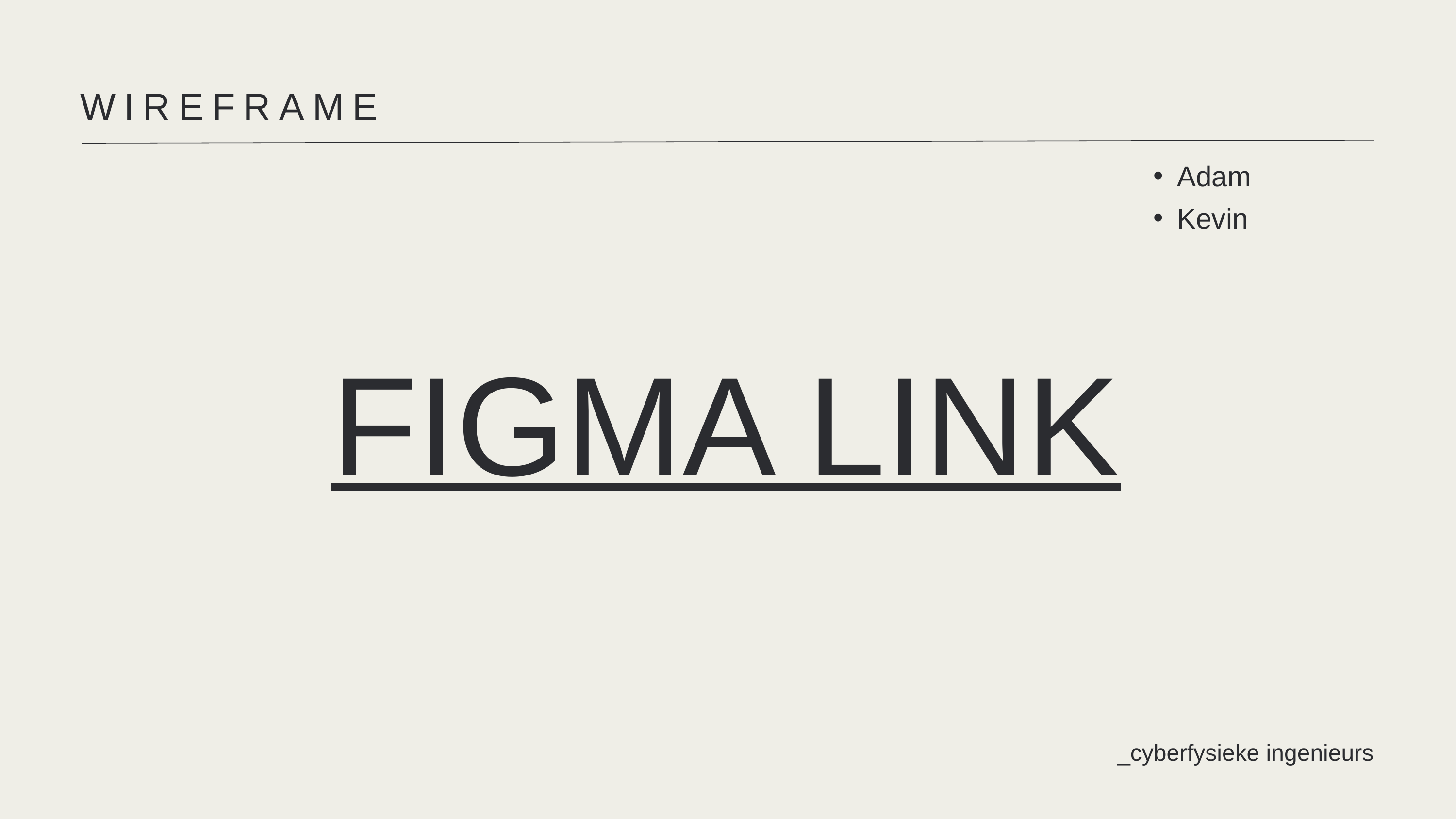

WIREFRAME

Adam
Kevin
FIGMA LINK
_cyberfysieke ingenieurs